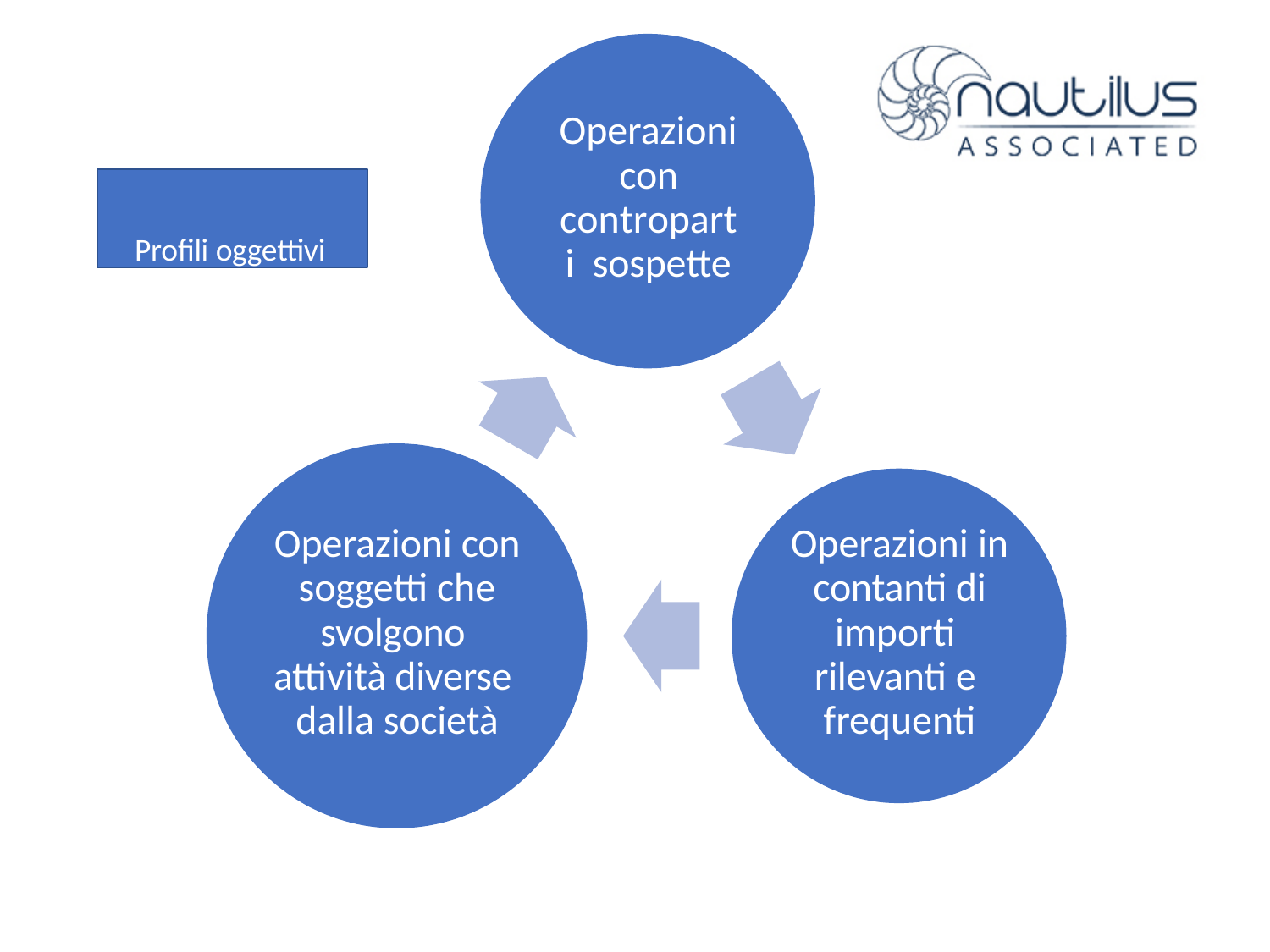

# Operazioni  con  controparti  sospette

Profili oggettivi

Operazioni con  soggetti che  svolgono  attività diverse  dalla società
Operazioni in  contanti di  importi  rilevanti e  frequenti